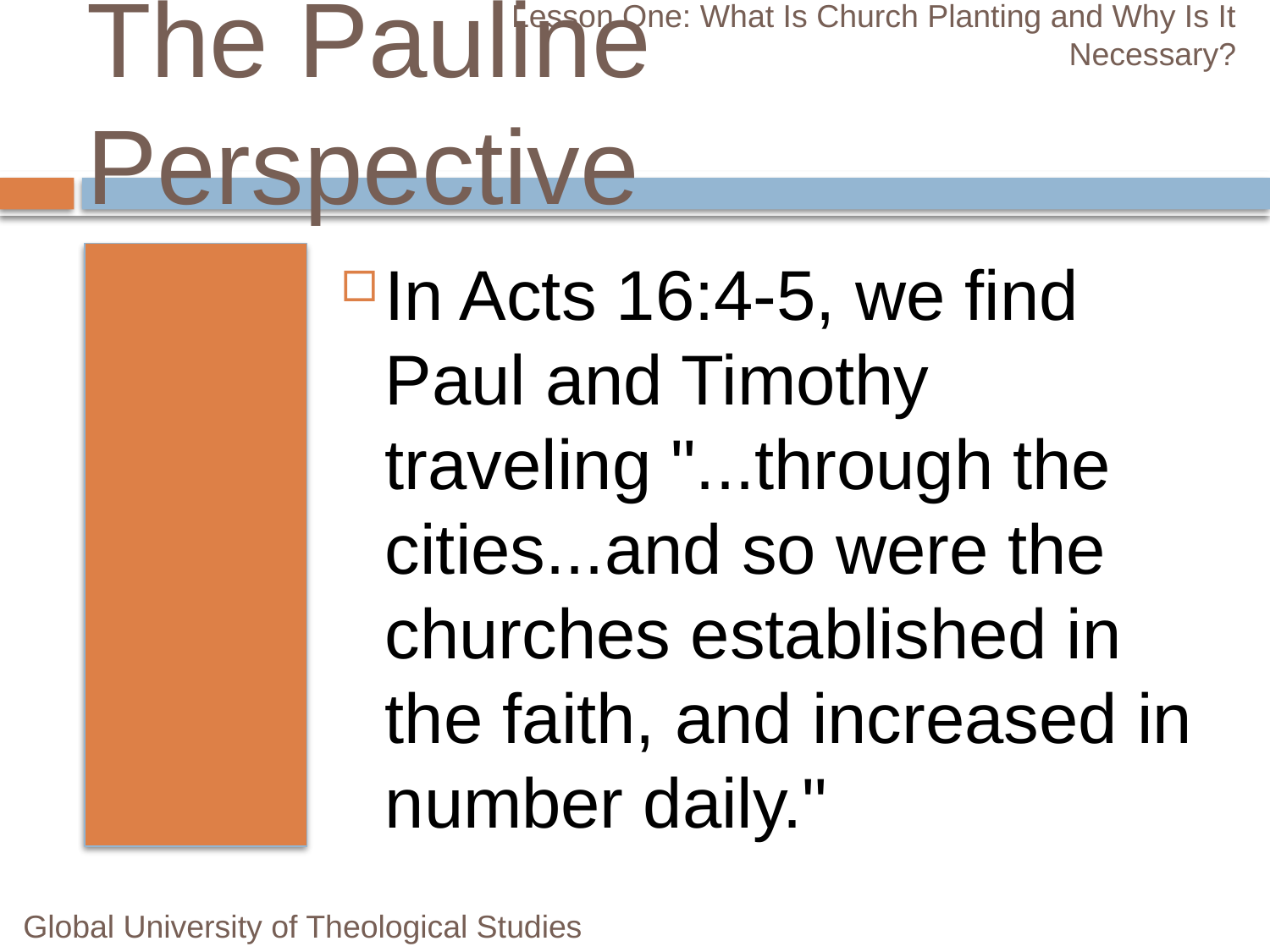

Lesson One: What Is Church Planting and Why Is It Necessary?
# The Pauline Perspective

In Acts 16:4-5, we find Paul and Timothy traveling "...through the cities...and so were the churches established in the faith, and increased in number daily."
Global University of Theological Studies